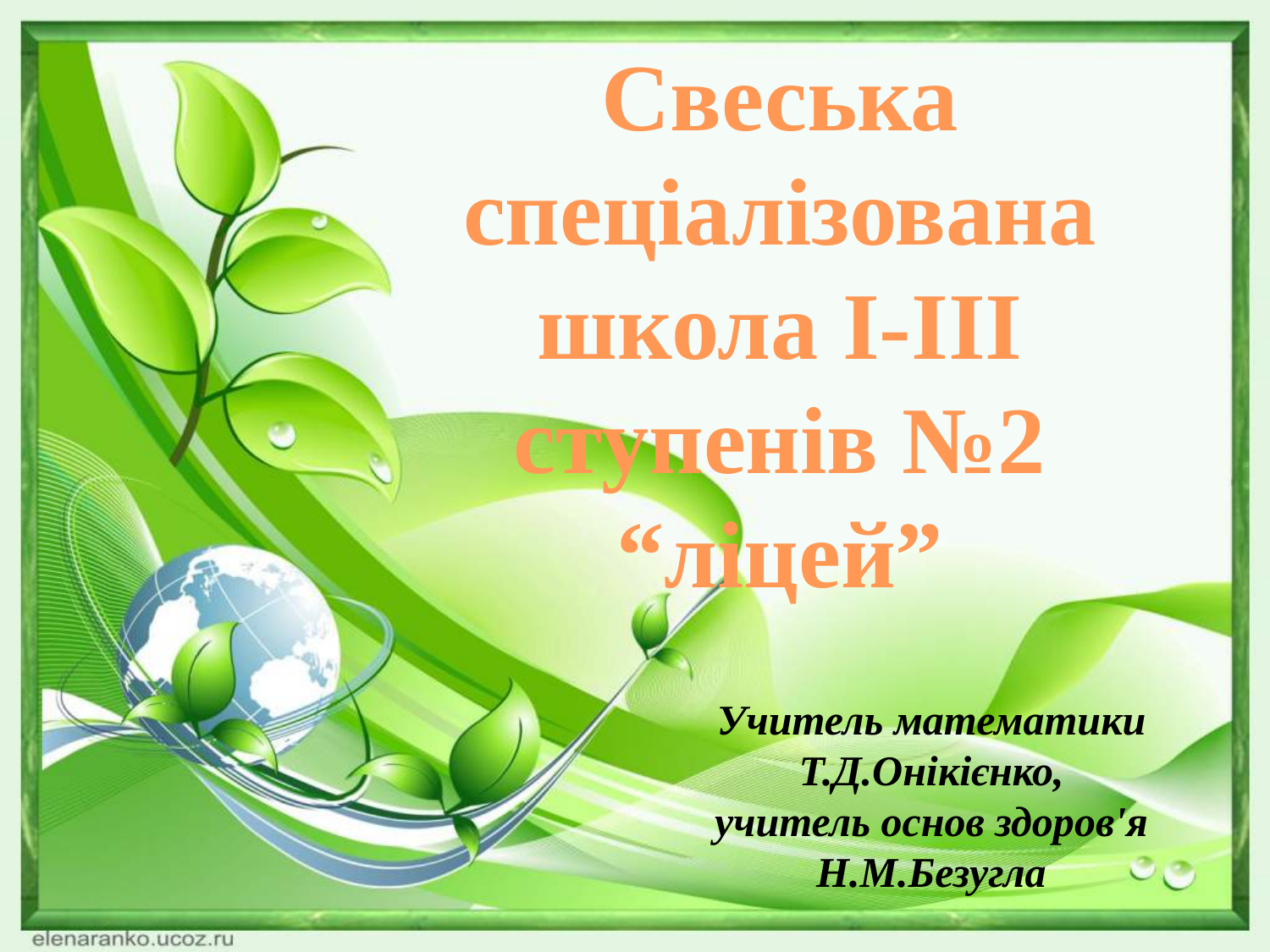

Свеська спеціалізована
школа І-ІІІ ступенів №2
“ліцей”
Учитель математики
Т.Д.Онікієнко,
учитель основ здоров'я Н.М.Безугла